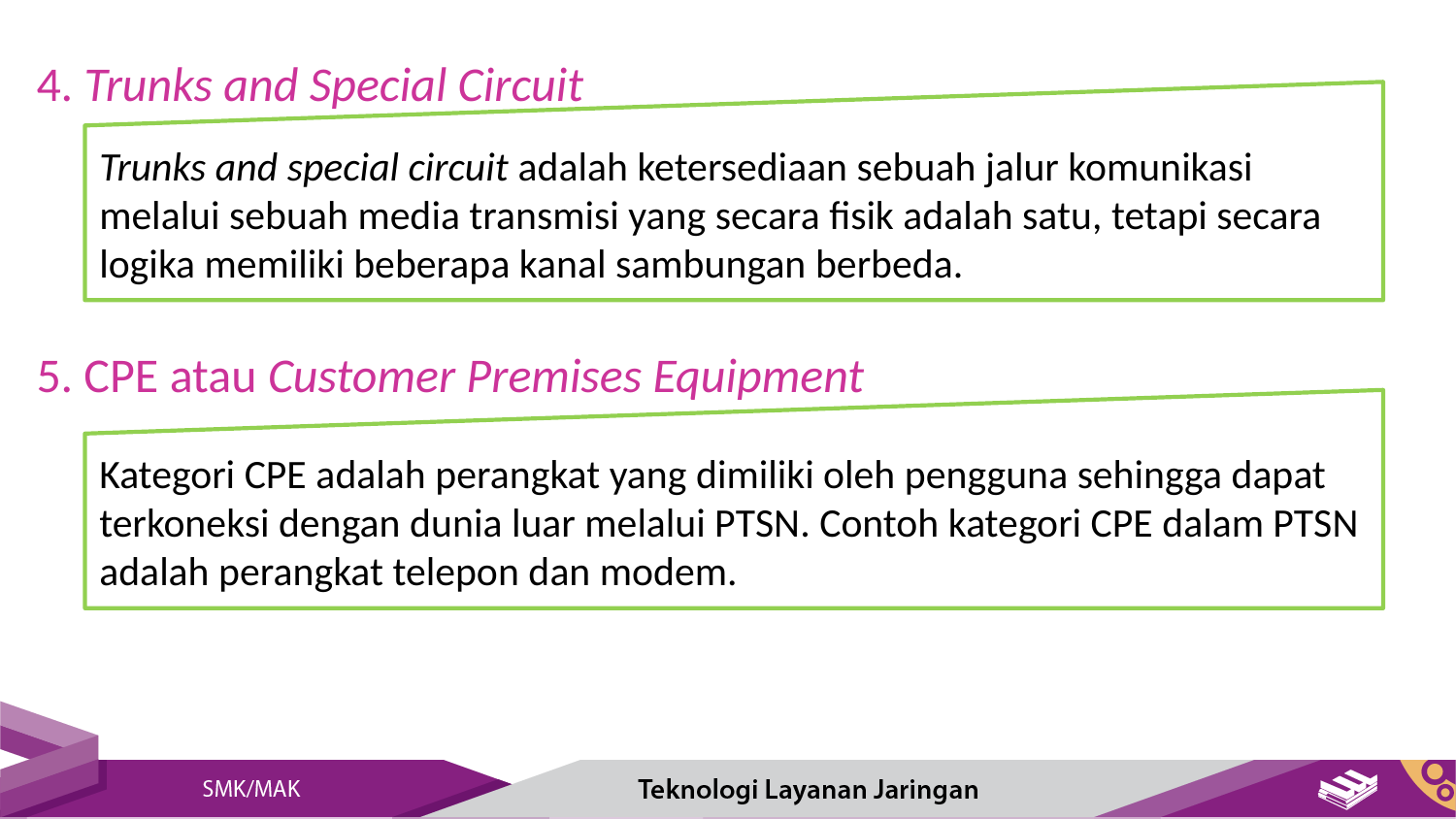

4. Trunks and Special Circuit
Trunks and special circuit adalah ketersediaan sebuah jalur komunikasi melalui sebuah media transmisi yang secara fisik adalah satu, tetapi secara logika memiliki beberapa kanal sambungan berbeda.
5. CPE atau Customer Premises Equipment
Kategori CPE adalah perangkat yang dimiliki oleh pengguna sehingga dapat terkoneksi dengan dunia luar melalui PTSN. Contoh kategori CPE dalam PTSN adalah perangkat telepon dan modem.